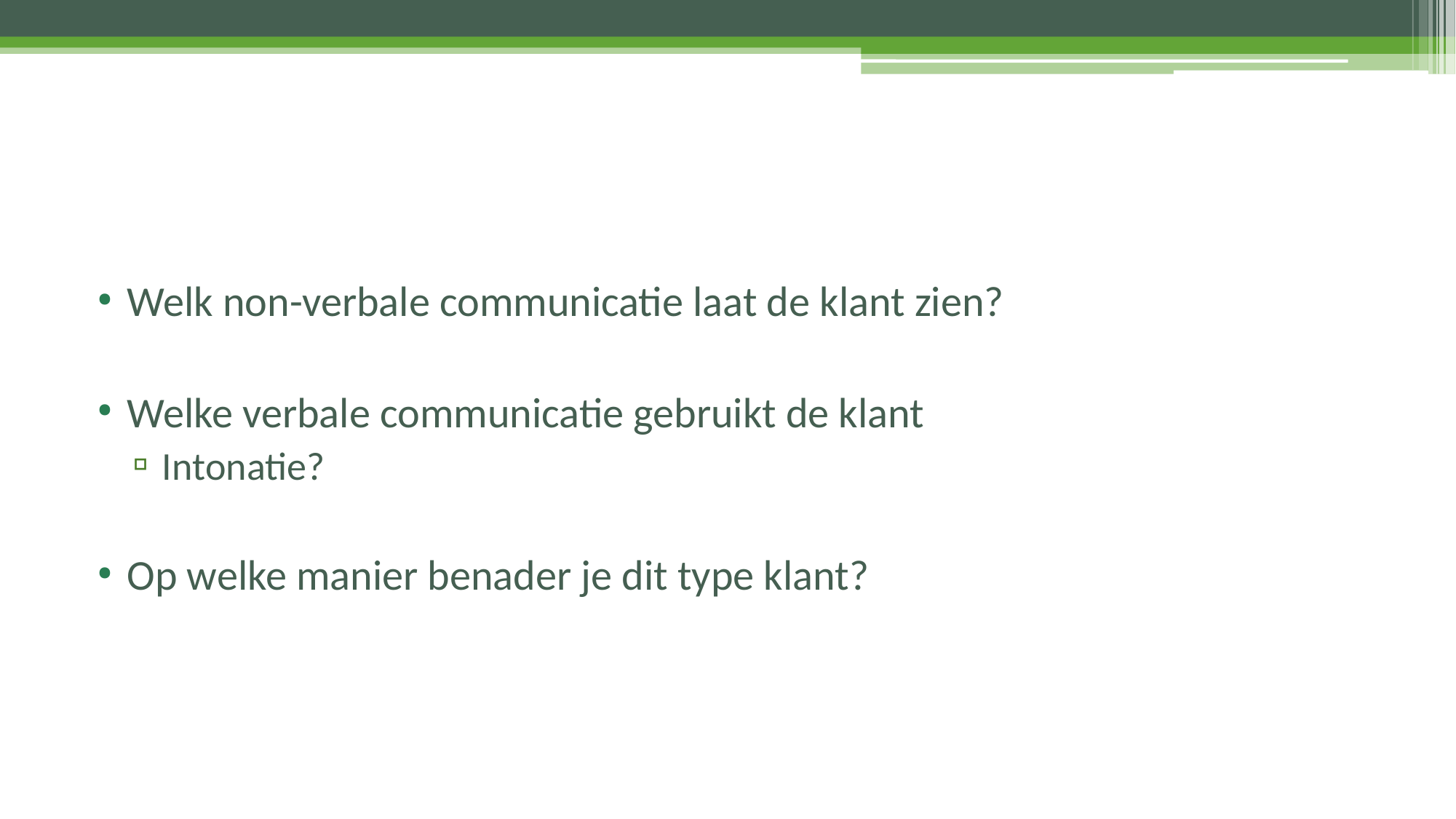

#
Welk non-verbale communicatie laat de klant zien?

Welke verbale communicatie gebruikt de klant
Intonatie?

Op welke manier benader je dit type klant?